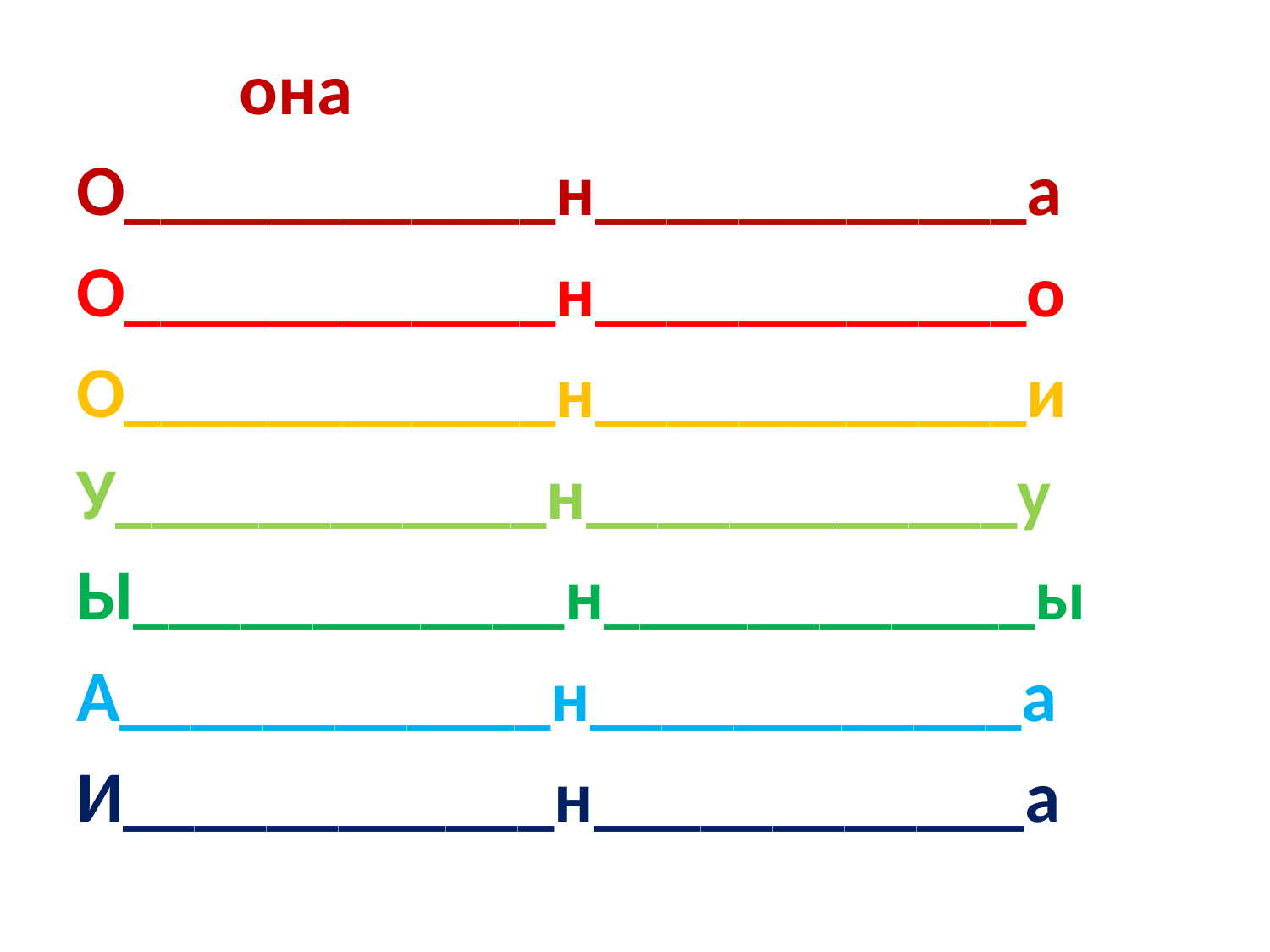

она
О____________н____________а
О____________н____________о
О____________н____________и
У____________н____________у
Ы____________н____________ы
А____________н____________а
И____________н____________а

#